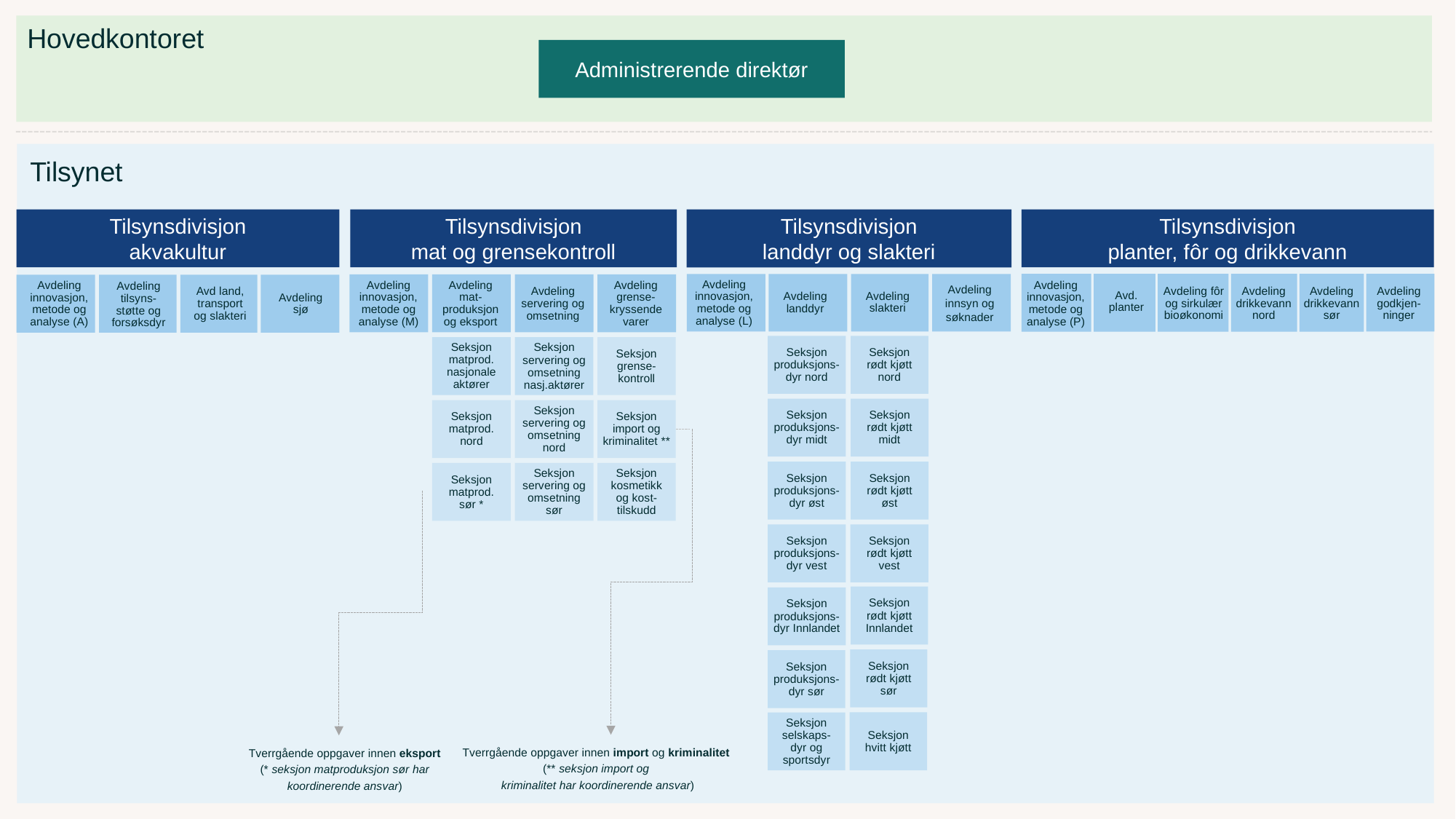

Hovedkontoret
Administrerende direktør

Tilsynet
Tilsynsdivisjon
akvakultur
Avdeling innovasjon, metode og analyse (A)

Avd land, transport og slakteri

Avdeling tilsyns-støtte og forsøksdyr

Avdeling sjø
Tilsynsdivisjon
mat og grensekontroll
Avdeling innovasjon, metode og analyse (M)

Avdeling mat-produksjon og eksport

Avdeling grense-kryssende varer

Avdeling servering og omsetning

Seksjon servering og omsetning nasj.aktører
Seksjon matprod.
nasjonale aktører
Seksjon grense-kontroll
Seksjon matprod. nord
Seksjon servering og omsetning nord
Seksjon import og kriminalitet **
Seksjon matprod. sør *
Seksjon servering og omsetning sør
Seksjon kosmetikk og kost-tilskudd
Tverrgående oppgaver innen import og kriminalitet (** seksjon import og
 kriminalitet har koordinerende ansvar)
Tverrgående oppgaver innen eksport
(* seksjon matproduksjon sør har koordinerende ansvar)
Tilsynsdivisjon
landdyr og slakteri
Avdeling innovasjon, metode og analyse (L)

Avdeling landdyr

Avdeling slakteri

Avdeling innsyn og søknader
Seksjon produksjons-dyr nord
Seksjon rødt kjøtt nord
Seksjon produksjons-dyr midt
Seksjon rødt kjøtt midt
Seksjon produksjons- dyr øst
Seksjon rødt kjøtt øst
Seksjon produksjons-dyr vest
Seksjon rødt kjøtt vest
Seksjon rødt kjøtt Innlandet
Seksjon produksjons-dyr Innlandet
Seksjon rødt kjøtt sør
Seksjon produksjons-dyr sør
Seksjon hvitt kjøtt
Seksjon selskaps-dyr og sportsdyr
Tilsynsdivisjon
planter, fôr og drikkevann
Avdeling innovasjon, metode og analyse (P)

Avd. planter

Avdeling fôr og sirkulær bioøkonomi

Avdeling drikkevann
nord

Avdeling drikkevann
sør

Avdeling godkjen-ninger